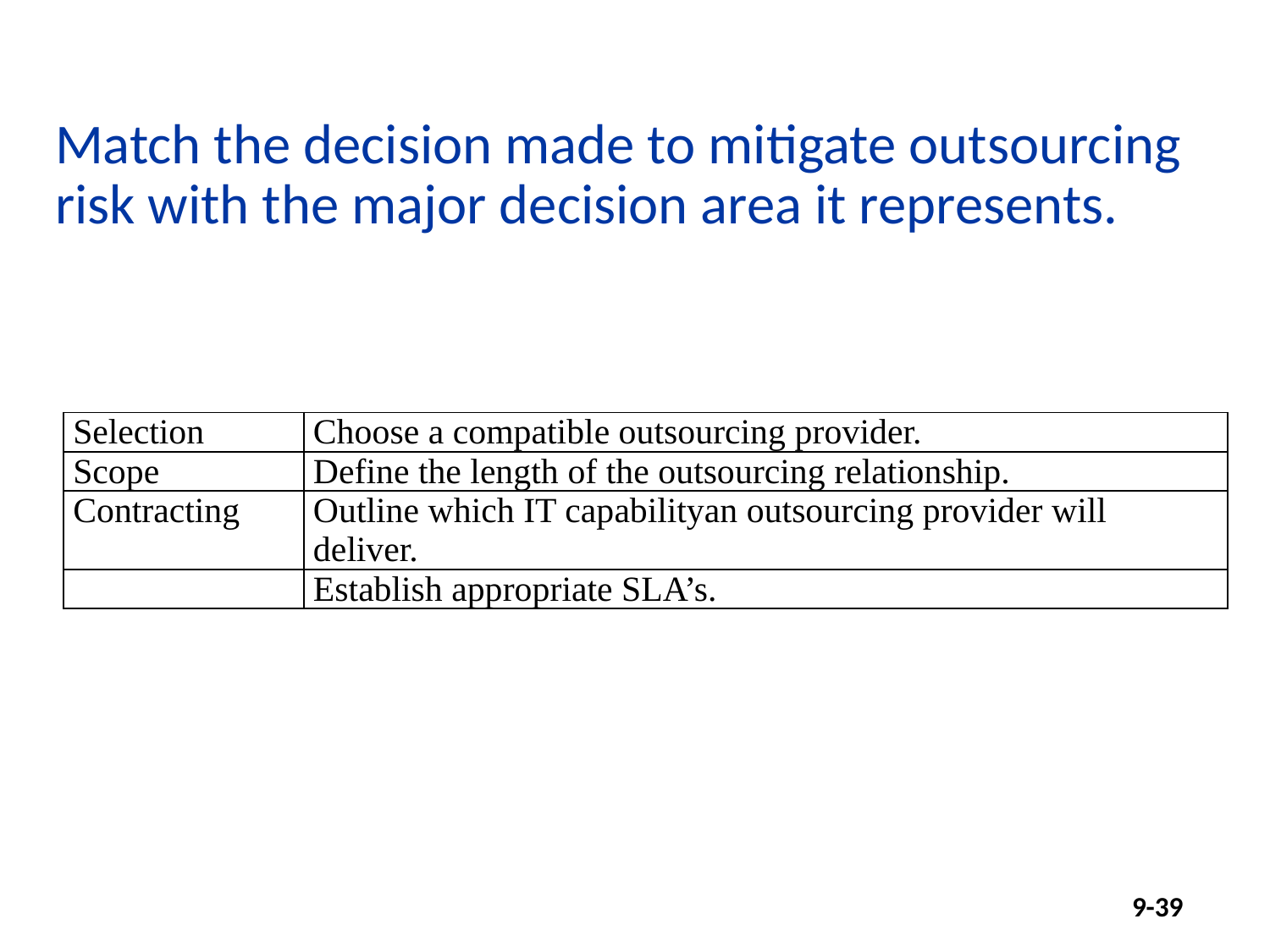

Match the decision made to mitigate outsourcing risk with the major decision area it represents.
| Selection | Choose a compatible outsourcing provider. |
| --- | --- |
| Scope | Define the length of the outsourcing relationship. |
| Contracting | Outline which IT capabilityan outsourcing provider will deliver. |
|  | Establish appropriate SLA’s. |